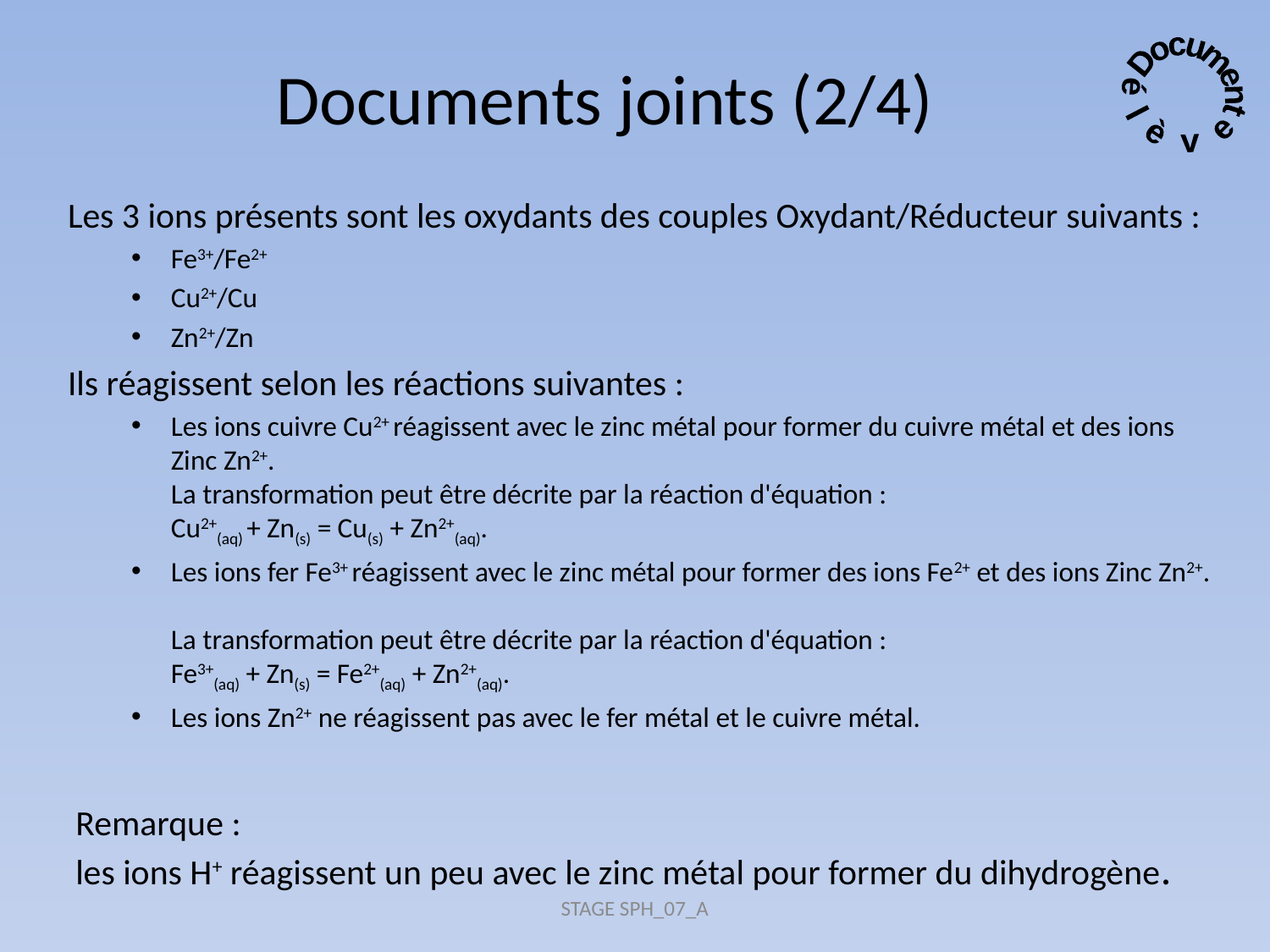

# Documents joints (2/4)
Document

élève
Les 3 ions présents sont les oxydants des couples Oxydant/Réducteur suivants :
Fe3+/Fe2+
Cu2+/Cu
Zn2+/Zn
Ils réagissent selon les réactions suivantes :
Les ions cuivre Cu2+ réagissent avec le zinc métal pour former du cuivre métal et des ions Zinc Zn2+.
La transformation peut être décrite par la réaction d'équation :
Cu2+(aq) + Zn(s) = Cu(s) + Zn2+(aq).
Les ions fer Fe3+ réagissent avec le zinc métal pour former des ions Fe2+ et des ions Zinc Zn2+.
La transformation peut être décrite par la réaction d'équation :
Fe3+(aq) + Zn(s) = Fe2+(aq) + Zn2+(aq).
Les ions Zn2+ ne réagissent pas avec le fer métal et le cuivre métal.

Remarque :
les ions H+ réagissent un peu avec le zinc métal pour former du dihydrogène.

STAGE SPH_07_A